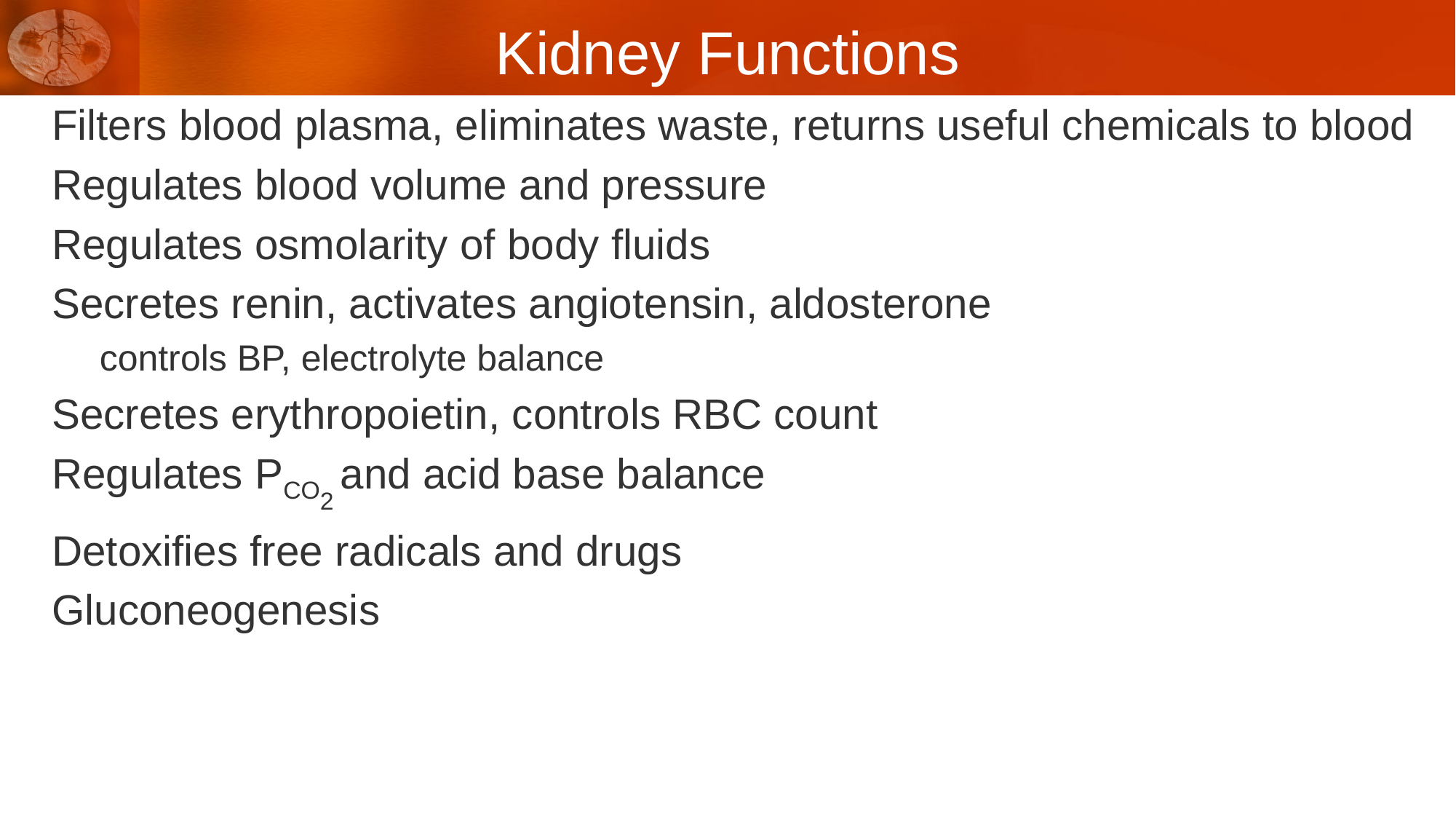

# Kidney Functions
Filters blood plasma, eliminates waste, returns useful chemicals to blood
Regulates blood volume and pressure
Regulates osmolarity of body fluids
Secretes renin, activates angiotensin, aldosterone
controls BP, electrolyte balance
Secretes erythropoietin, controls RBC count
Regulates PCO2 and acid base balance
Detoxifies free radicals and drugs
Gluconeogenesis